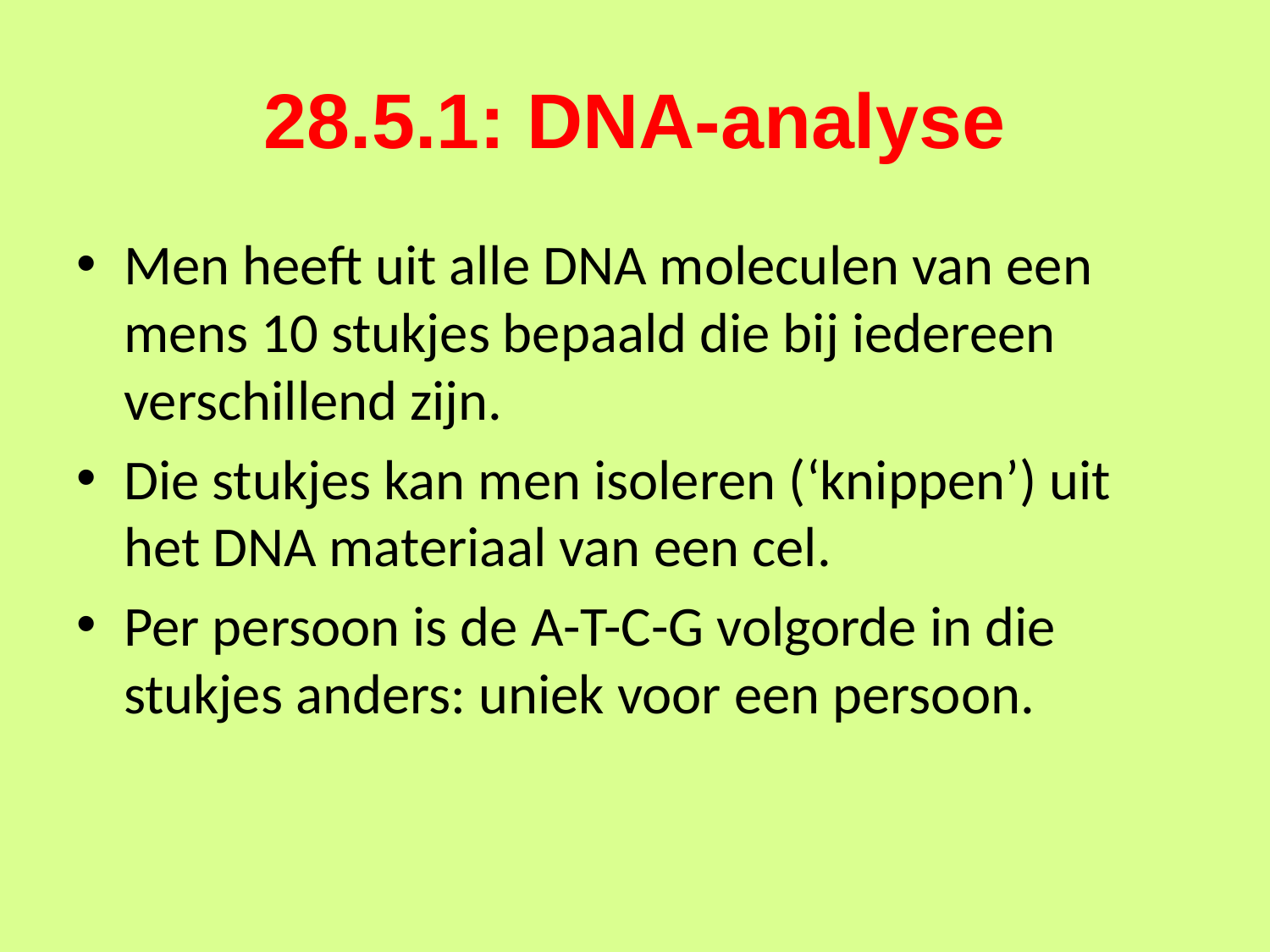

# 28.5.1: DNA-analyse
Men heeft uit alle DNA moleculen van een mens 10 stukjes bepaald die bij iedereen verschillend zijn.
Die stukjes kan men isoleren (‘knippen’) uit het DNA materiaal van een cel.
Per persoon is de A-T-C-G volgorde in die stukjes anders: uniek voor een persoon.